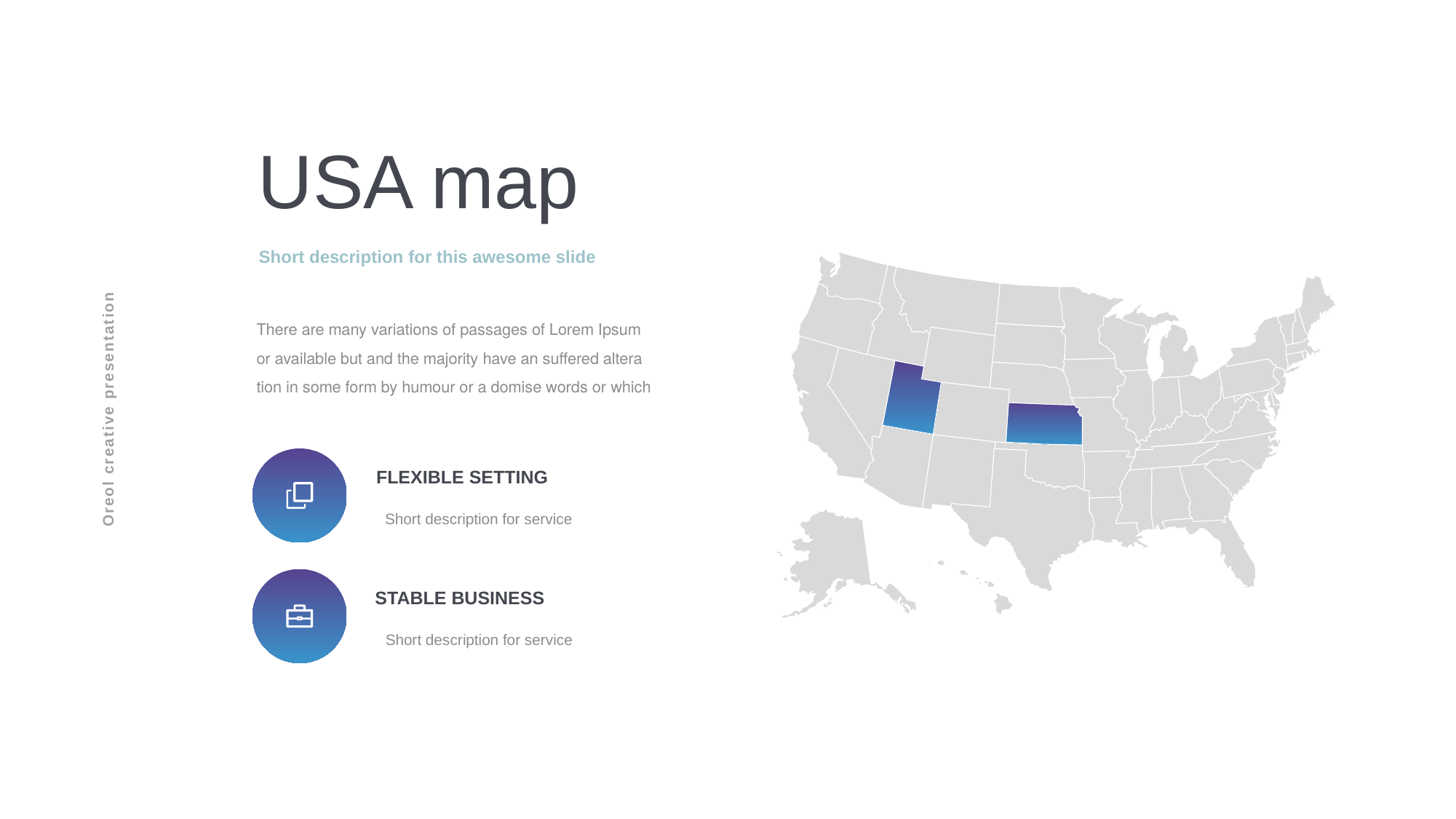

USA map
Short description for this awesome slide

There are many variations of passages of Lorem Ipsum
or available but and the majority have an suffered altera
tion in some form by humour or a domise words or which

Oreol creative presentation

flexible setting

Short description for service

STABLE BUSINESS

Short description for service